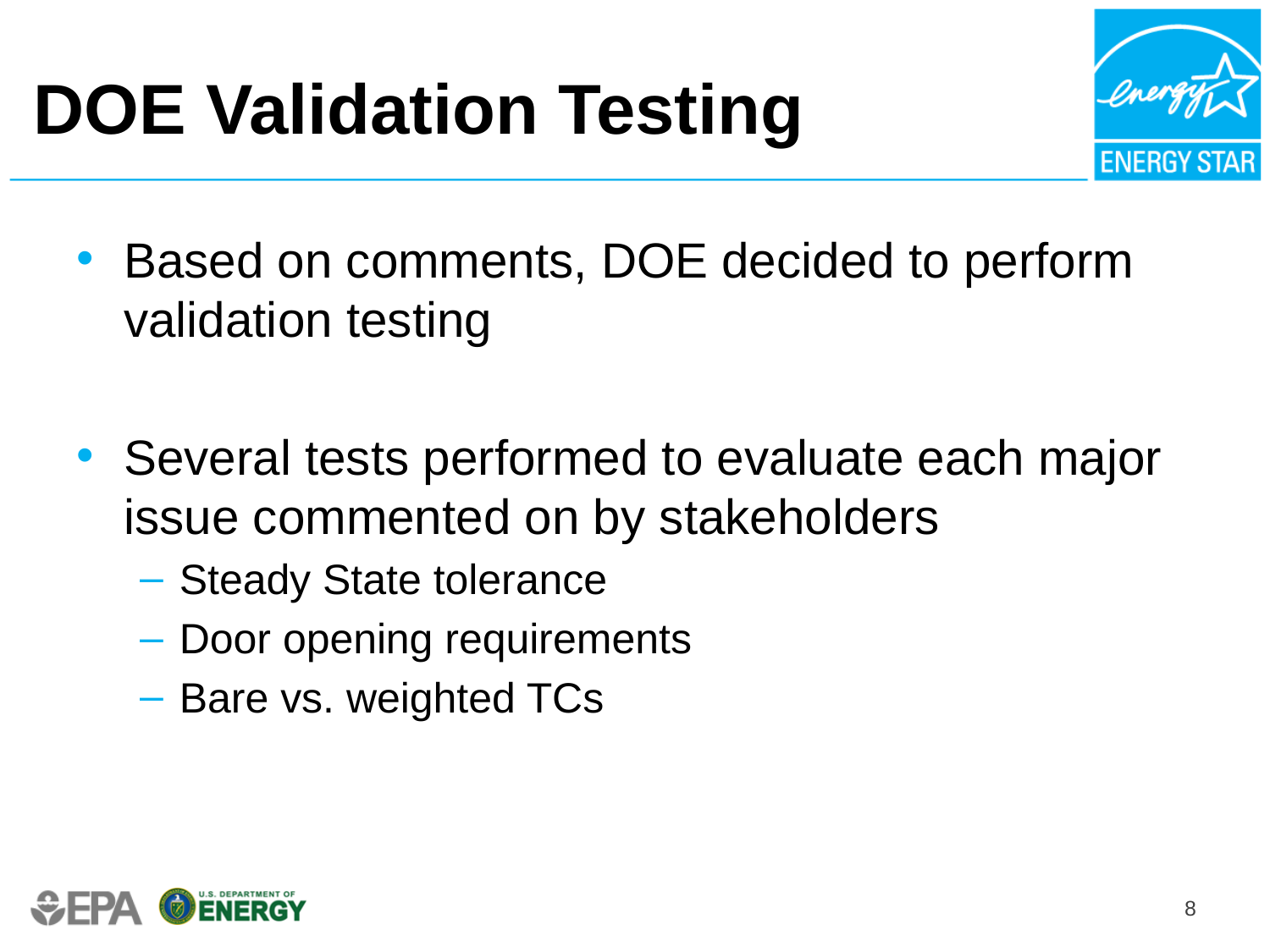

# DOE Validation Testing
Based on comments, DOE decided to perform validation testing

Several tests performed to evaluate each major issue commented on by stakeholders
Steady State tolerance
Door opening requirements
Bare vs. weighted TCs